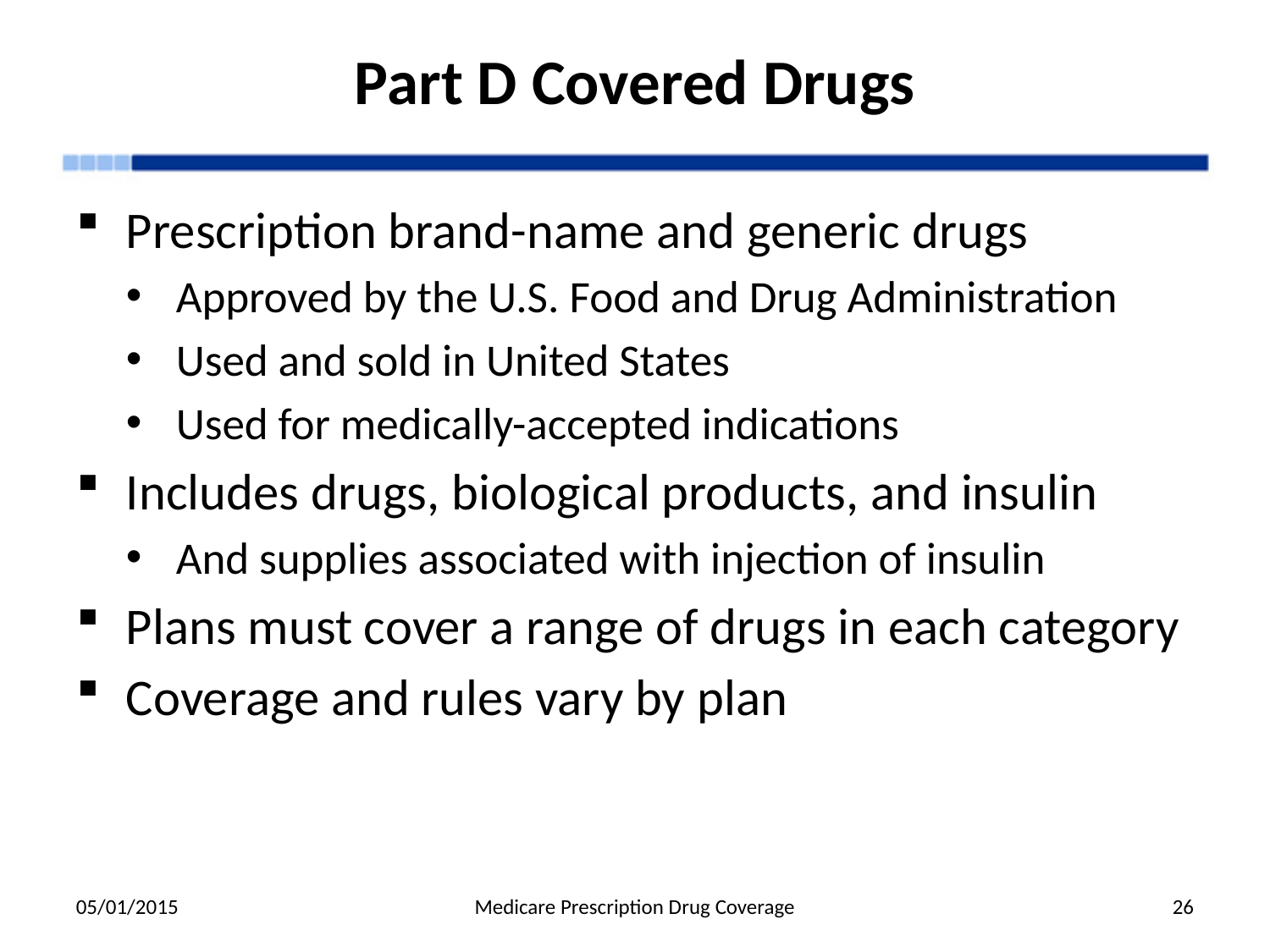

# Part D Covered Drugs
Prescription brand-name and generic drugs
Approved by the U.S. Food and Drug Administration
Used and sold in United States
Used for medically-accepted indications
Includes drugs, biological products, and insulin
And supplies associated with injection of insulin
Plans must cover a range of drugs in each category
Coverage and rules vary by plan

05/01/2015
Medicare Prescription Drug Coverage
26